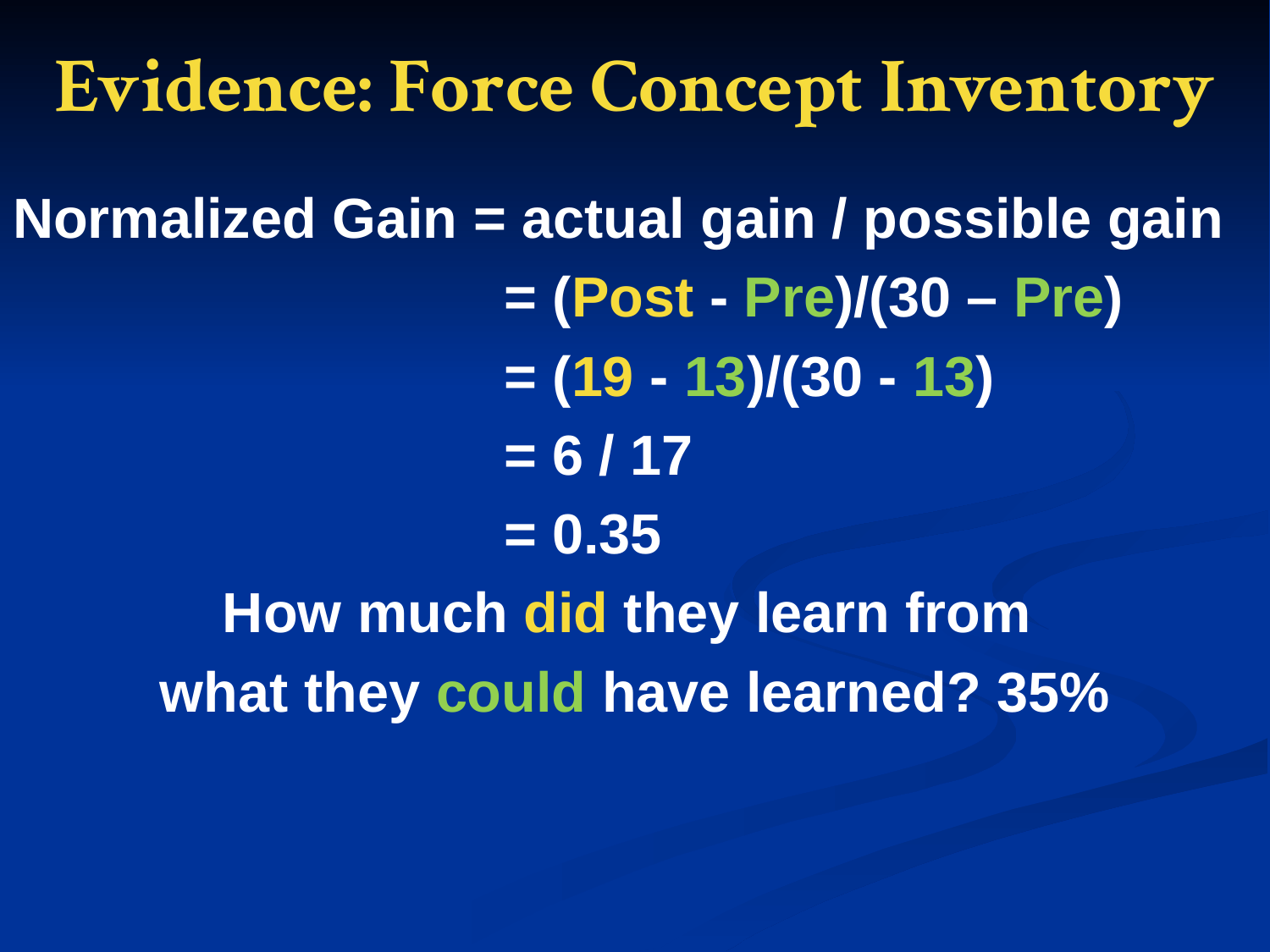

Evidence: Force Concept Inventory

Normalized Gain = actual gain / possible gain
				    = (Post - Pre)/(30 – Pre)
				    = (19 - 13)/(30 - 13)
				    = 6 / 17
				    = 0.35
How much did they learn from
what they could have learned? 35%